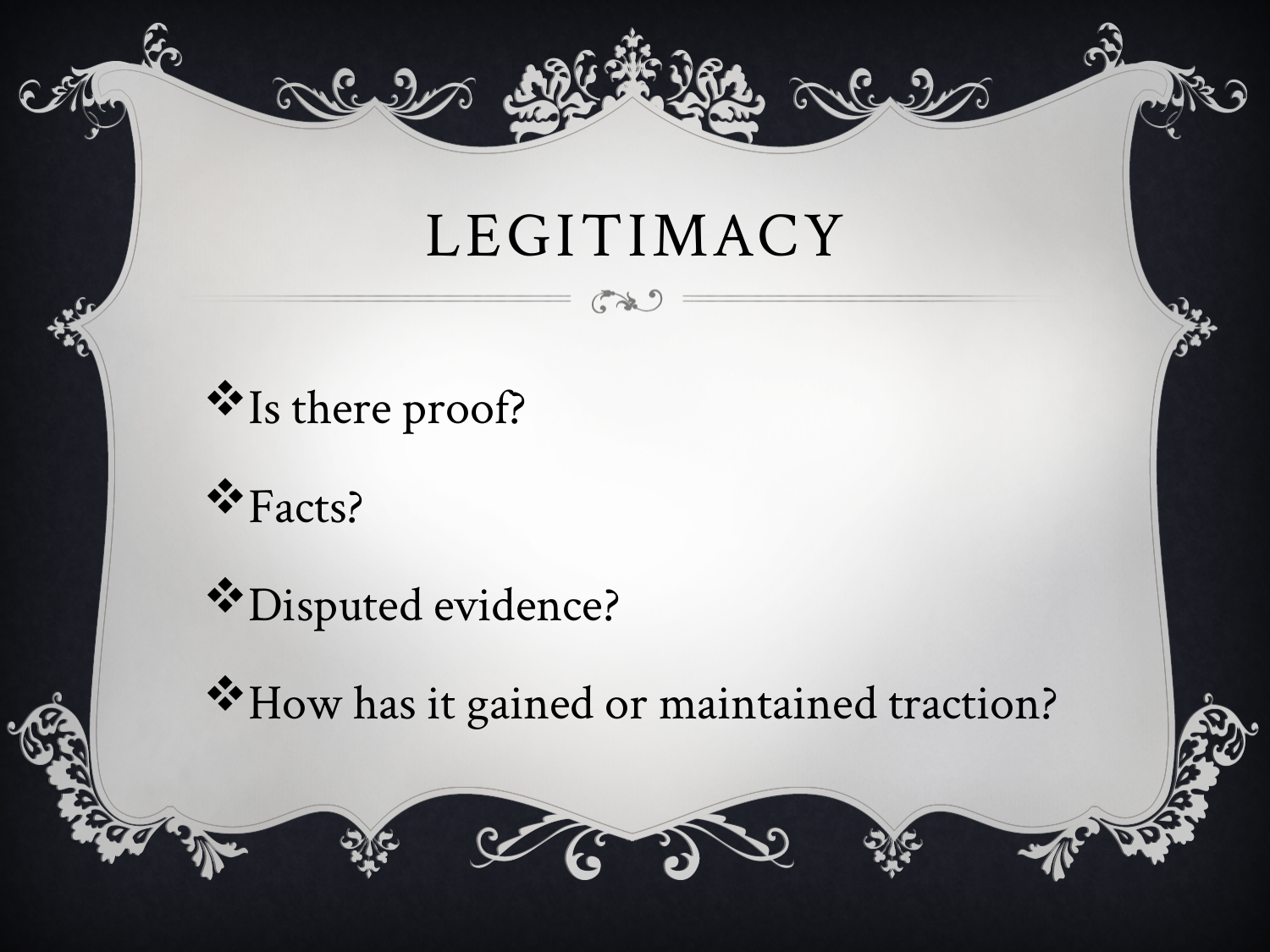

# Legitimacy
Is there proof?
Facts?
Disputed evidence?
How has it gained or maintained traction?